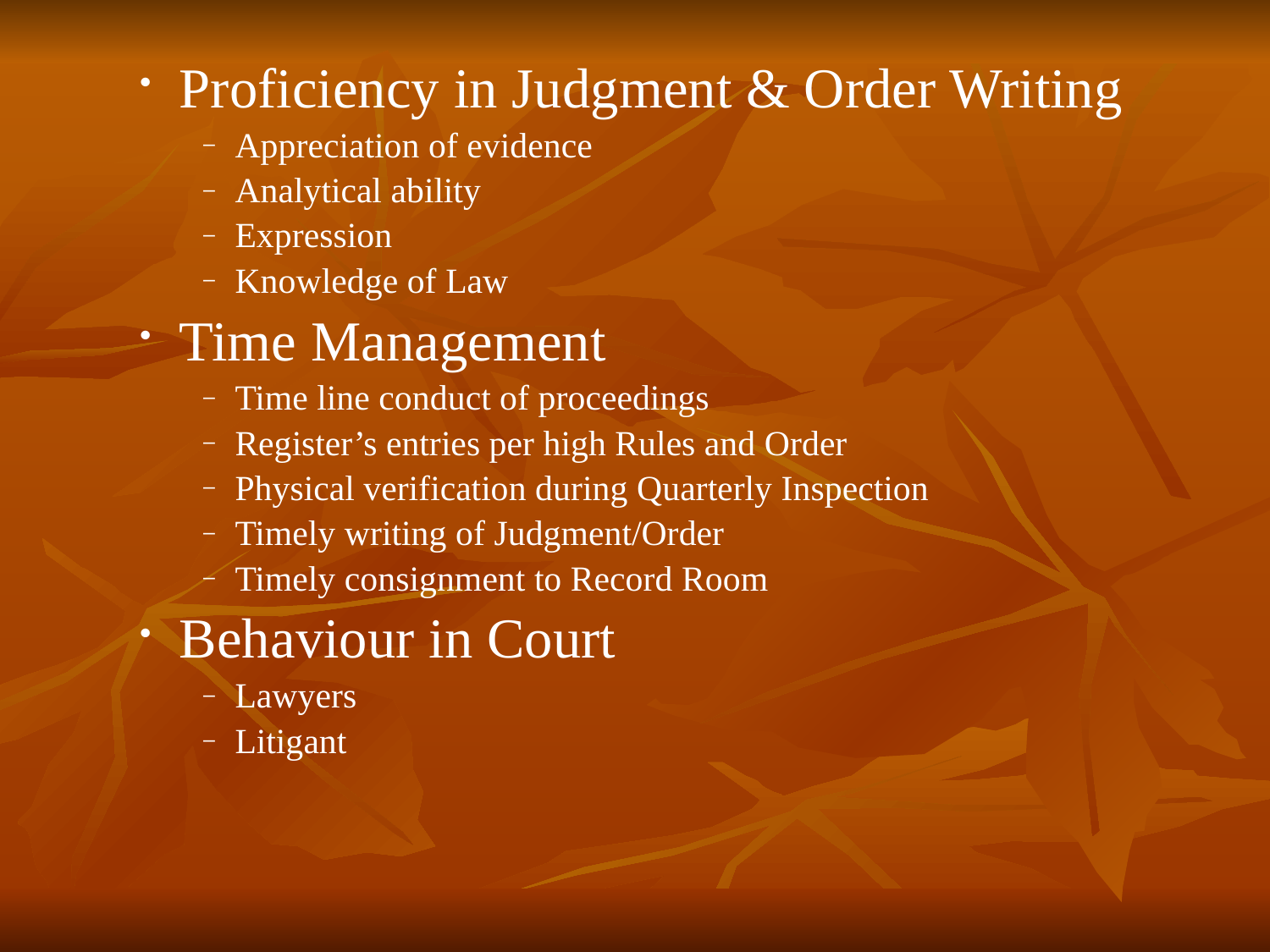

Proficiency in Judgment & Order Writing
Appreciation of evidence
Analytical ability
Expression
Knowledge of Law
Time Management
Time line conduct of proceedings
Register’s entries per high Rules and Order
Physical verification during Quarterly Inspection
Timely writing of Judgment/Order
Timely consignment to Record Room
Behaviour in Court
Lawyers
Litigant